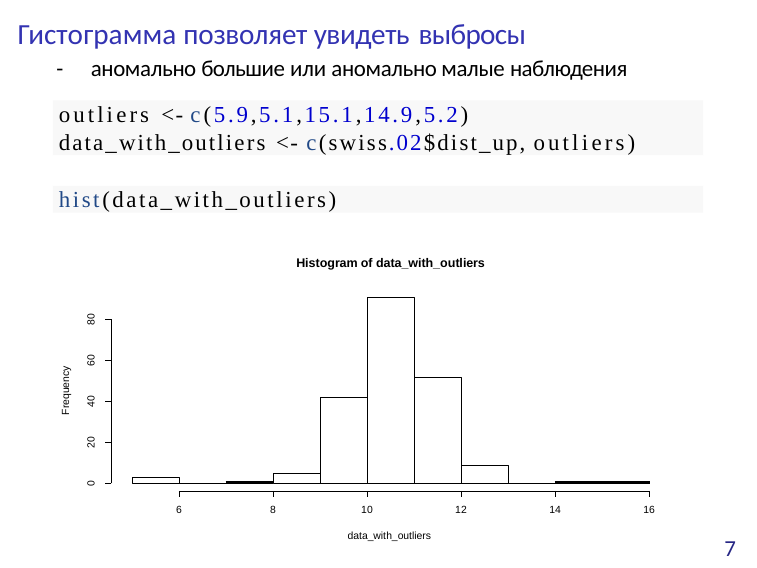

# Гистограмма позволяет увидеть выбросы
- аномально большие или аномально малые наблюдения
outliers <- c(5.9,5.1,15.1,14.9,5.2)
data_with_outliers <- c(swiss.02$dist_up, outliers)
hist(data_with_outliers)
Histogram of data_with_outliers

80

60

Frequency

40

20

0

6
8
10
12
14
16
data_with_outliers
7